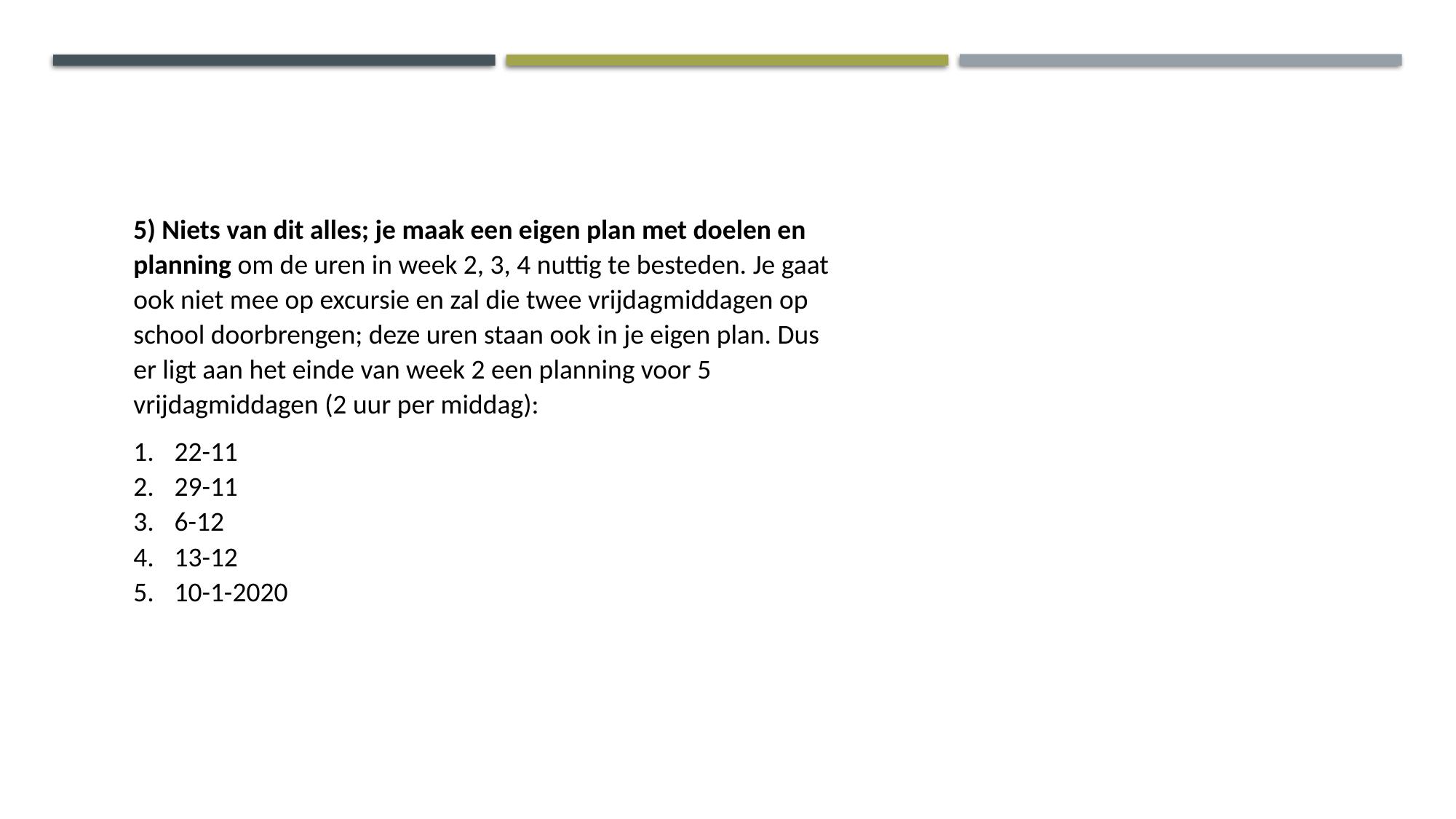

5) Niets van dit alles; je maak een eigen plan met doelen en planning om de uren in week 2, 3, 4 nuttig te besteden. Je gaat ook niet mee op excursie en zal die twee vrijdagmiddagen op school doorbrengen; deze uren staan ook in je eigen plan. Dus er ligt aan het einde van week 2 een planning voor 5 vrijdagmiddagen (2 uur per middag):
22-11
29-11
6-12
13-12
10-1-2020